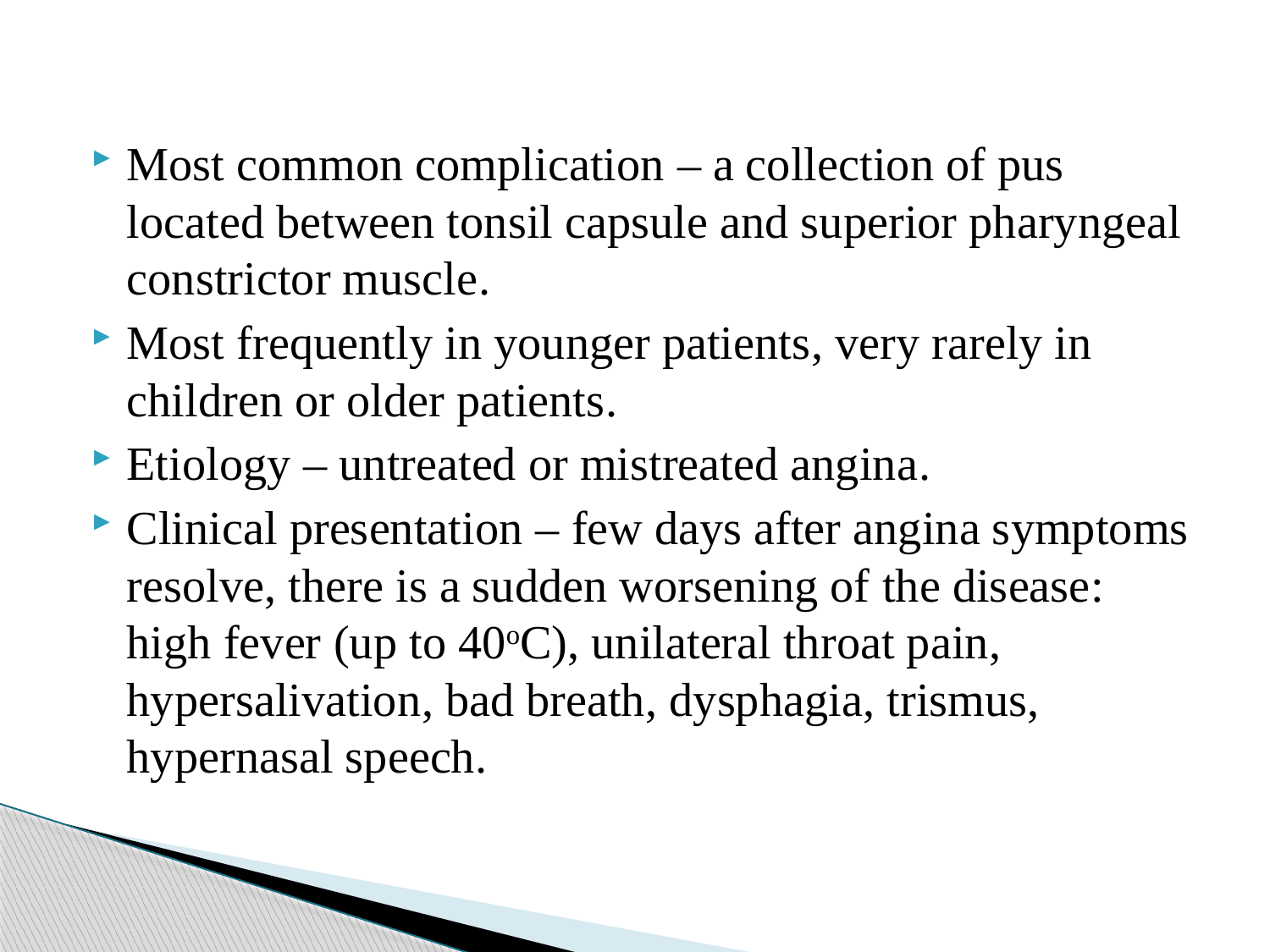

Most common complication – a collection of pus located between tonsil capsule and superior pharyngeal constrictor muscle.
Most frequently in younger patients, very rarely in children or older patients.
Etiology – untreated or mistreated angina.
Clinical presentation – few days after angina symptoms resolve, there is a sudden worsening of the disease: high fever (up to 40оC), unilateral throat pain, hypersalivation, bad breath, dysphagia, trismus, hypernasal speech.